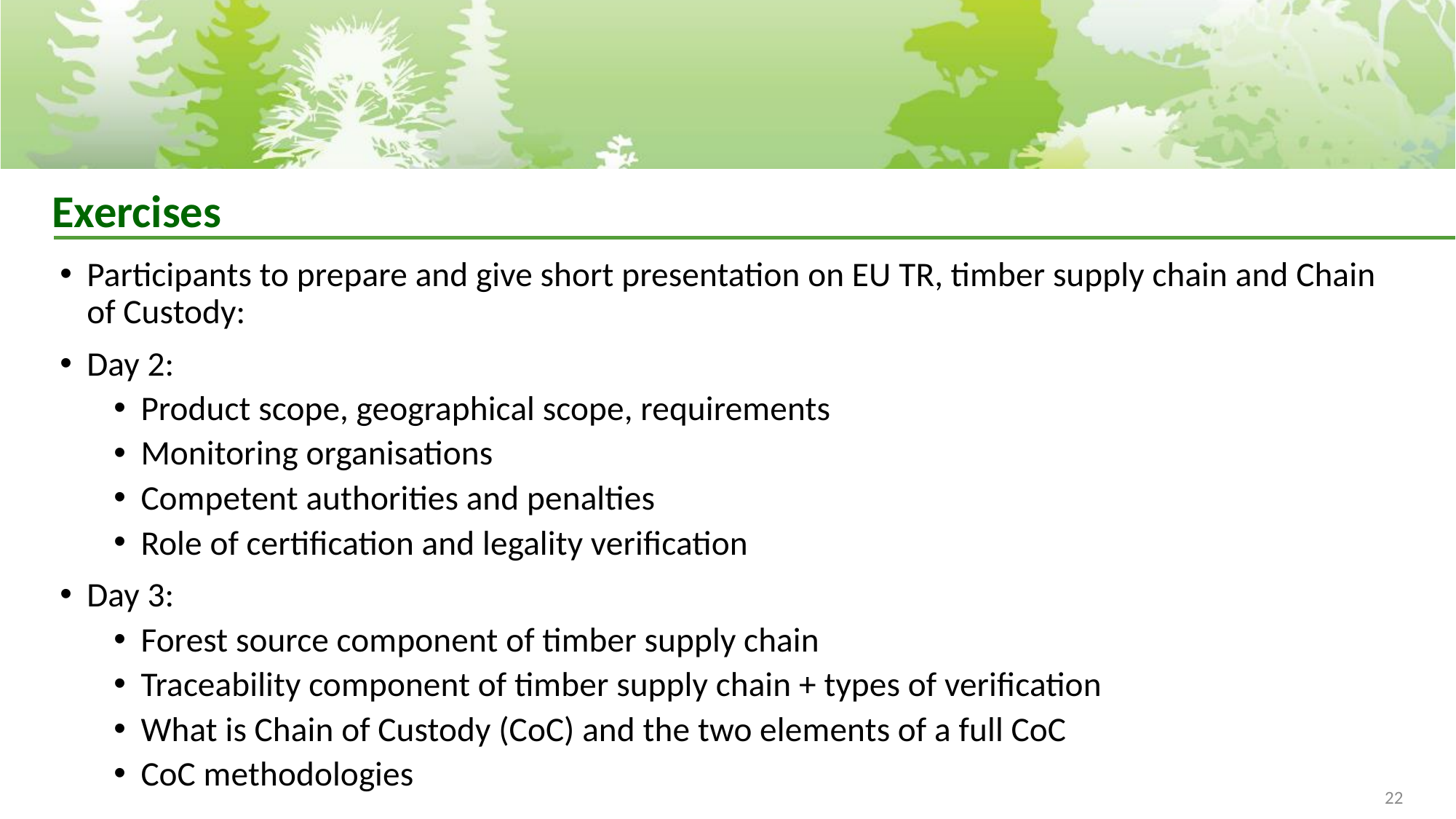

# Exercises
Participants to prepare and give short presentation on EU TR, timber supply chain and Chain of Custody:
Day 2:
Product scope, geographical scope, requirements
Monitoring organisations
Competent authorities and penalties
Role of certification and legality verification
Day 3:
Forest source component of timber supply chain
Traceability component of timber supply chain + types of verification
What is Chain of Custody (CoC) and the two elements of a full CoC
CoC methodologies

22